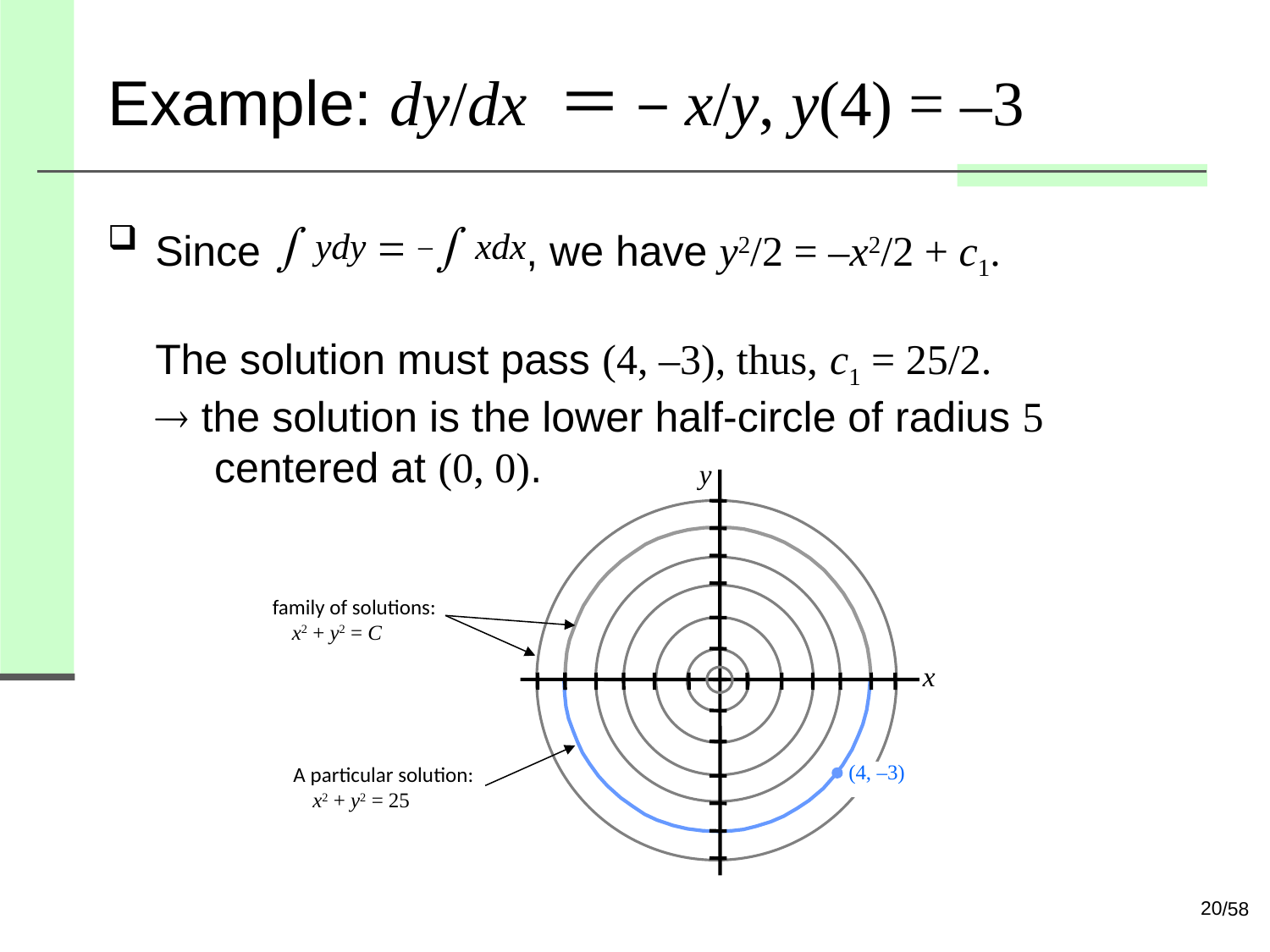

# Example: dy/dx ＝ –x/y, y(4) = –3
Since ∫ ydy = –∫ xdx, we have y2/2 = –x2/2 + c1.
The solution must pass (4, –3), thus, c1 = 25/2.
→ the solution is the lower half-circle of radius 5
     centered at (0, 0).
y

family of solutions:
    x2 + y2 = C

x

A particular solution:
    x2 + y2 = 25
(4, –3)

20